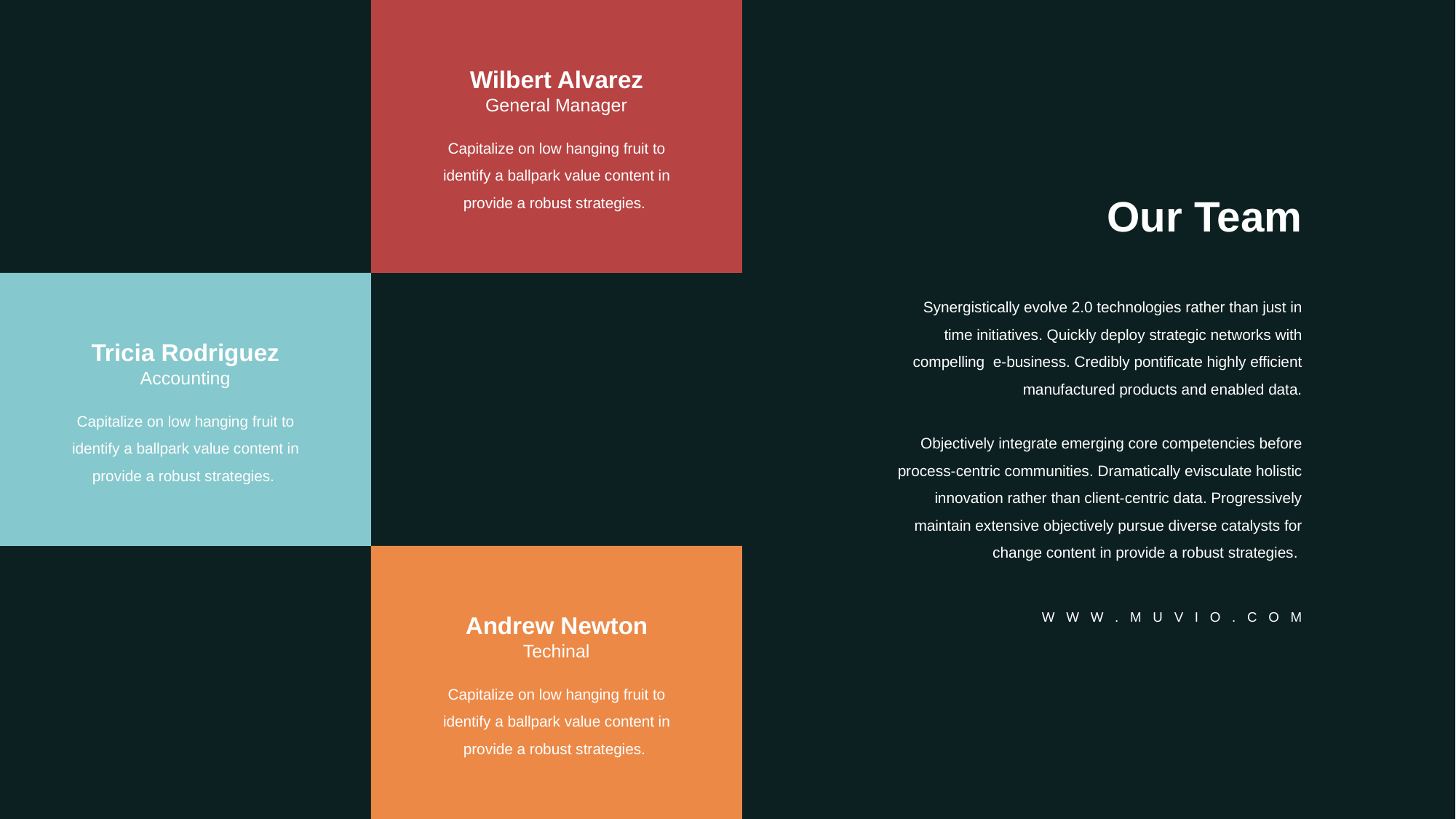

Wilbert Alvarez
General Manager
Capitalize on low hanging fruit to identify a ballpark value content in provide a robust strategies.
Our Team

Synergistically evolve 2.0 technologies rather than just in time initiatives. Quickly deploy strategic networks with compelling  e-business. Credibly pontificate highly efficient manufactured products and enabled data.

Objectively integrate emerging core competencies before process-centric communities. Dramatically evisculate holistic innovation rather than client-centric data. Progressively maintain extensive objectively pursue diverse catalysts for change content in provide a robust strategies.
Tricia Rodriguez
Accounting
Capitalize on low hanging fruit to identify a ballpark value content in provide a robust strategies.

W   W   W   .   M   U   V   I   O   .   C   O   M
Andrew Newton
Techinal
Capitalize on low hanging fruit to identify a ballpark value content in provide a robust strategies.